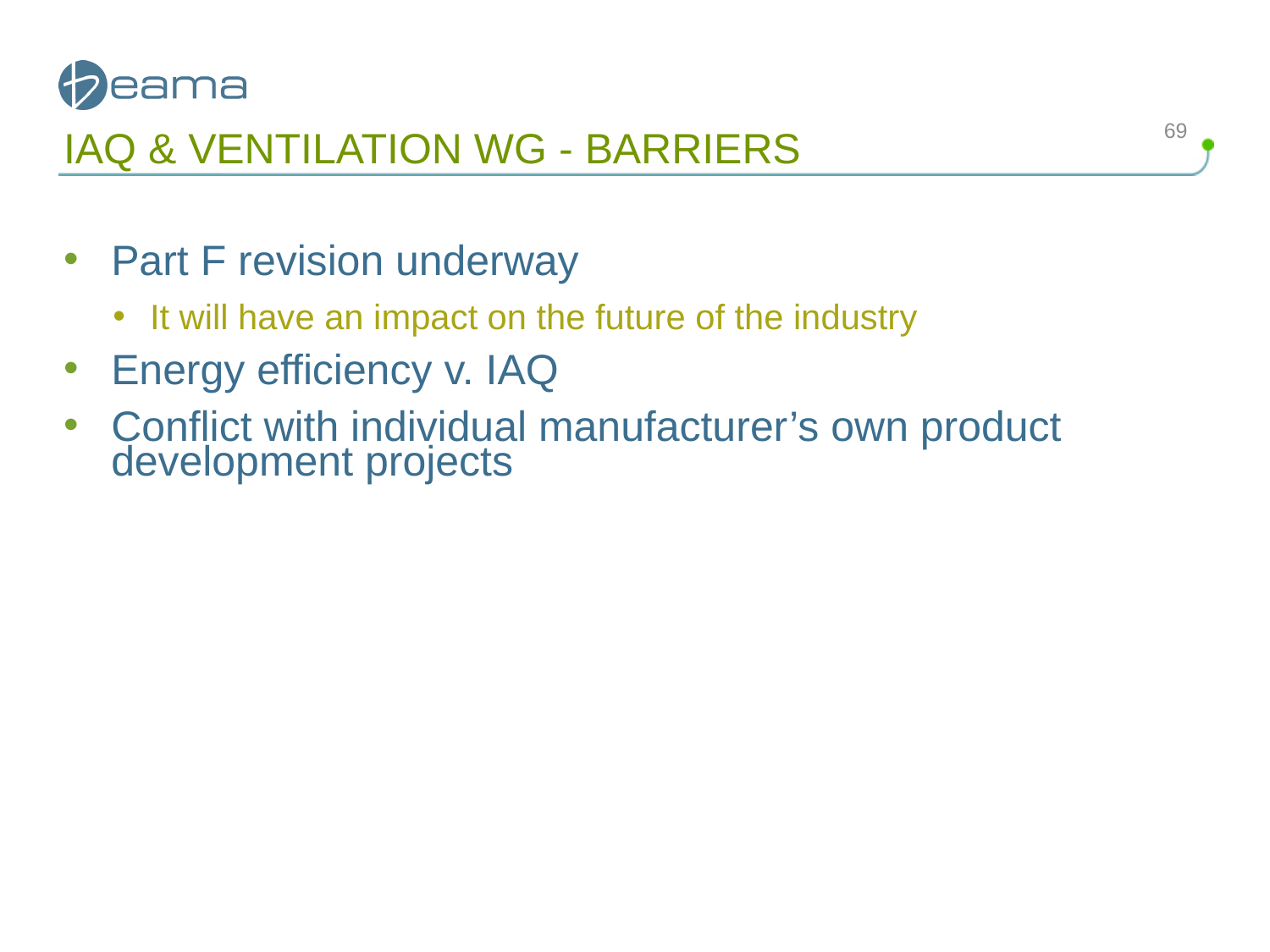

69
# IAQ & VENTILATION WG - BARRIERS
Part F revision underway
It will have an impact on the future of the industry
Energy efficiency v. IAQ
Conflict with individual manufacturer’s own product development projects